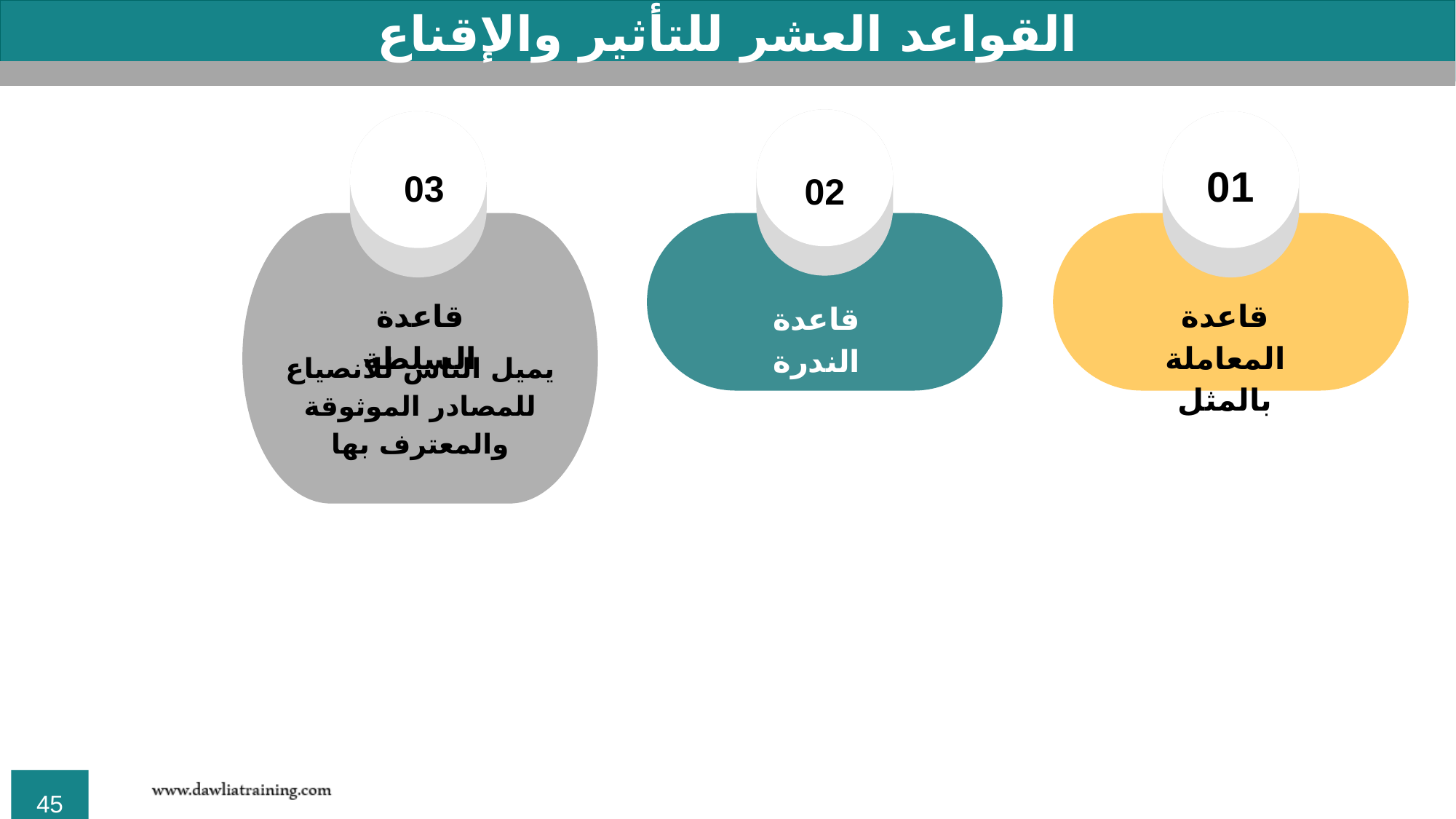

القواعد العشر للتأثير والإقناع

01
03
02

قاعدة السلطة
قاعدة المعاملة بالمثل
قاعدة الندرة
يميل الناس للانصياع للمصادر الموثوقة والمعترف بها